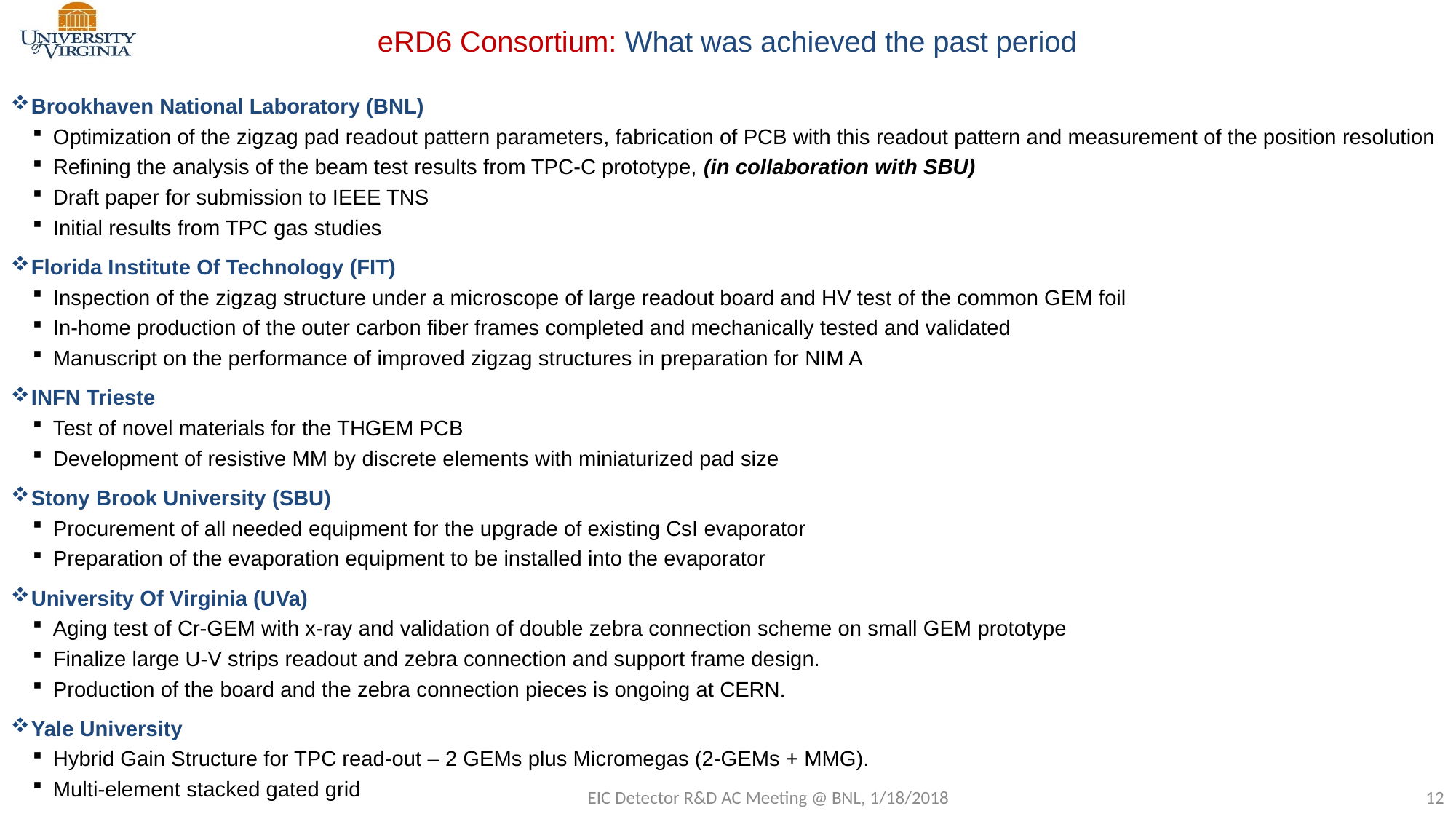

eRD6 Consortium: What was achieved the past period
Brookhaven National Laboratory (BNL)
Optimization of the zigzag pad readout pattern parameters, fabrication of PCB with this readout pattern and measurement of the position resolution
Refining the analysis of the beam test results from TPC-C prototype, (in collaboration with SBU)
Draft paper for submission to IEEE TNS
Initial results from TPC gas studies
Florida Institute Of Technology (FIT)
Inspection of the zigzag structure under a microscope of large readout board and HV test of the common GEM foil
In-home production of the outer carbon fiber frames completed and mechanically tested and validated
Manuscript on the performance of improved zigzag structures in preparation for NIM A
INFN Trieste
Test of novel materials for the THGEM PCB
Development of resistive MM by discrete elements with miniaturized pad size
Stony Brook University (SBU)
Procurement of all needed equipment for the upgrade of existing CsI evaporator
Preparation of the evaporation equipment to be installed into the evaporator
University Of Virginia (UVa)
Aging test of Cr-GEM with x-ray and validation of double zebra connection scheme on small GEM prototype
Finalize large U-V strips readout and zebra connection and support frame design.
Production of the board and the zebra connection pieces is ongoing at CERN.
Yale University
Hybrid Gain Structure for TPC read-out – 2 GEMs plus Micromegas (2-GEMs + MMG).
Multi-element stacked gated grid
EIC Detector R&D AC Meeting @ BNL, 1/18/2018
12